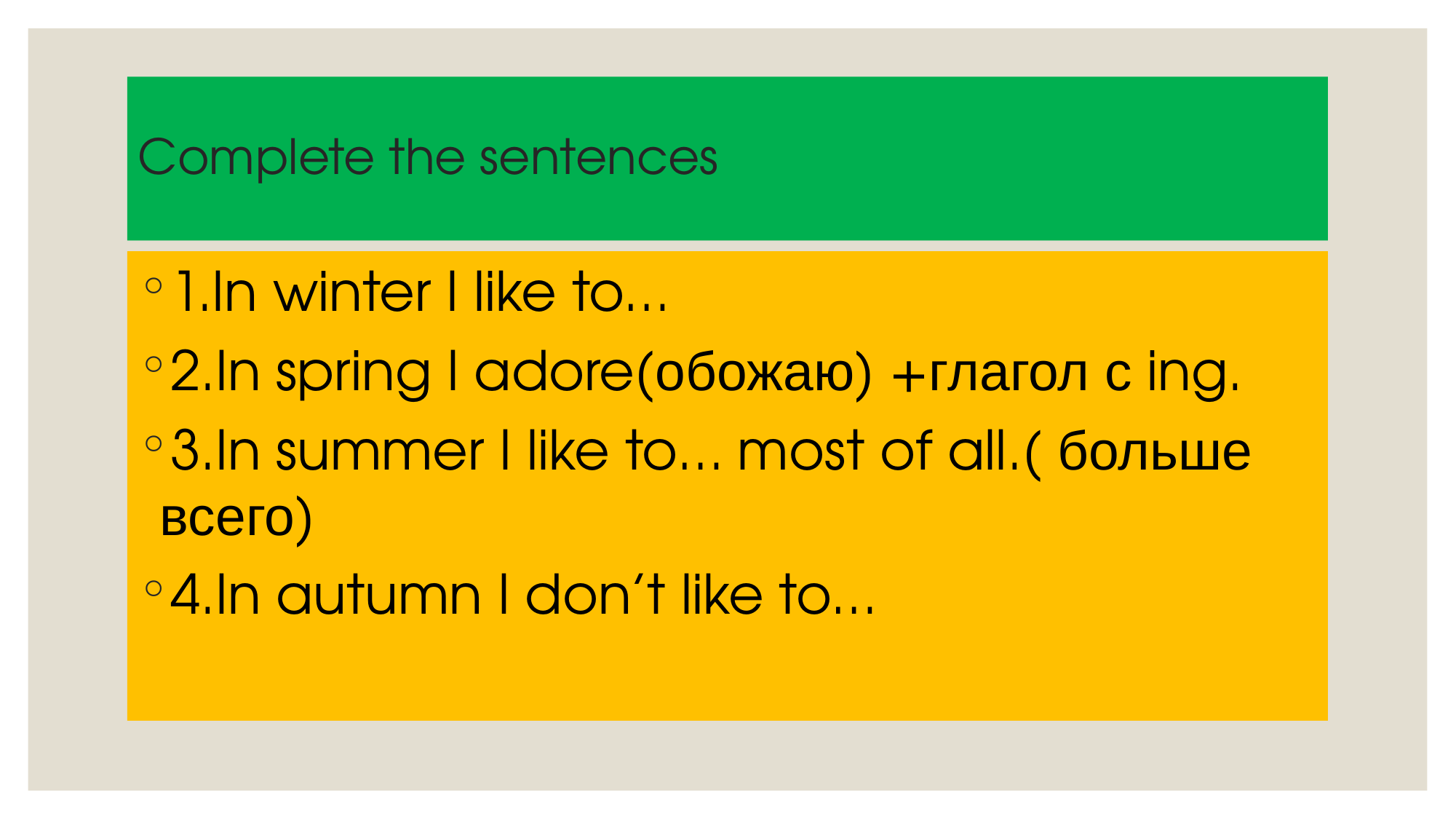

# Complete the sentences
1.In winter I like to…
2.In spring I adore(обожаю) +глагол с ing.
3.In summer I like to… most of all.( больше всего)
4.In autumn I don’t like to…